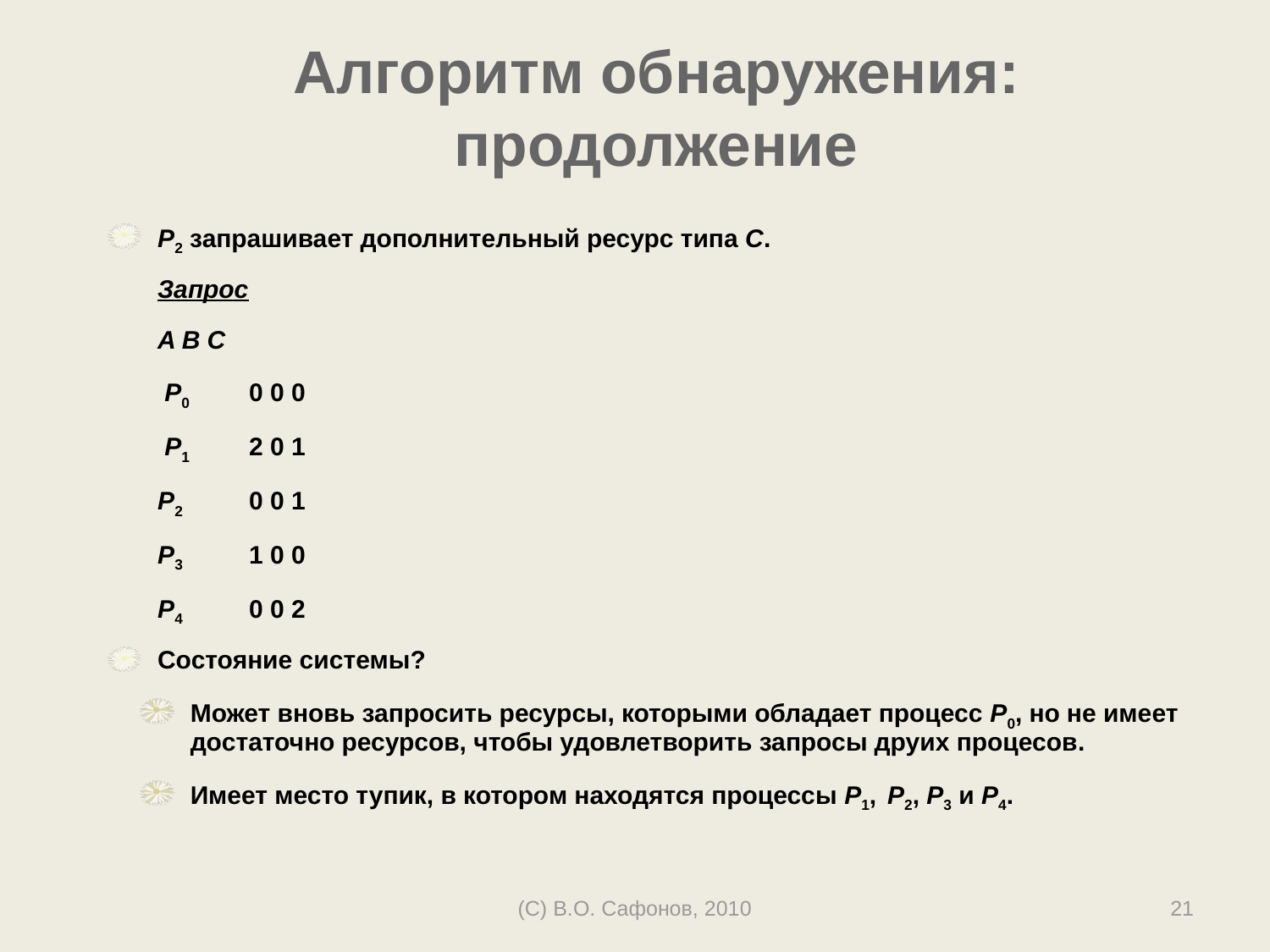

Алгоритм обнаружения: продолжение
P2 запрашивает дополнительный ресурс типа C.
			Запрос
			A B C
		 P0	0 0 0
		 P1	2 0 1
		P2	0 0 1
		P3	1 0 0
		P4	0 0 2
Состояние системы?
Может вновь запросить ресурсы, которыми обладает процесс P0, но не имеет достаточно ресурсов, чтобы удовлетворить запросы друих процесов.
Имеет место тупик, в котором находятся процессы P1,  P2, P3 и P4.
(C) В.О. Сафонов, 2010
21